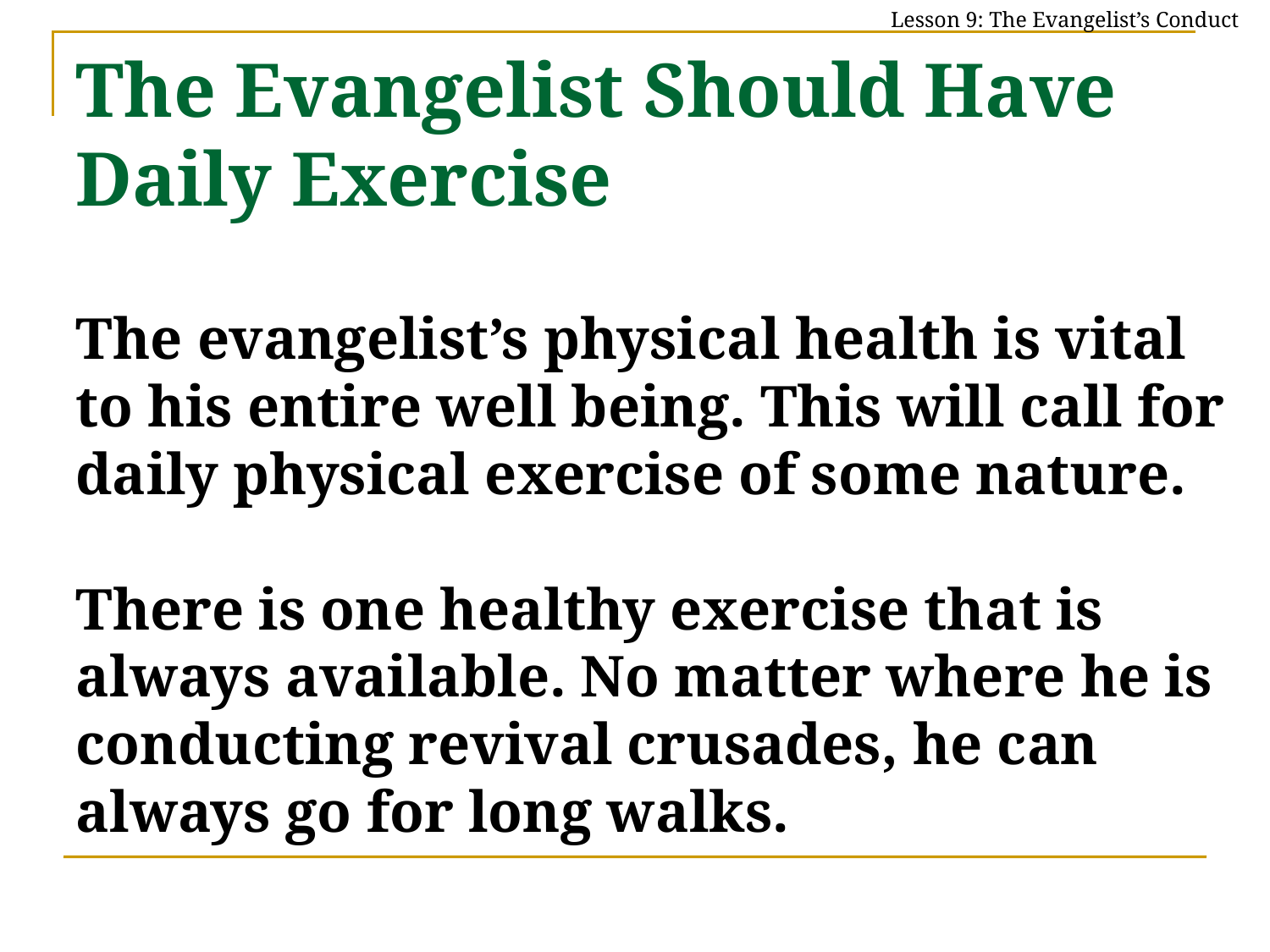

Lesson 9: The Evangelist’s Conduct
The Evangelist Should Have Daily Exercise
The evangelist’s physical health is vital to his entire well being. This will call for daily physical exercise of some nature.

There is one healthy exercise that is always available. No matter where he is conducting revival crusades, he can always go for long walks.